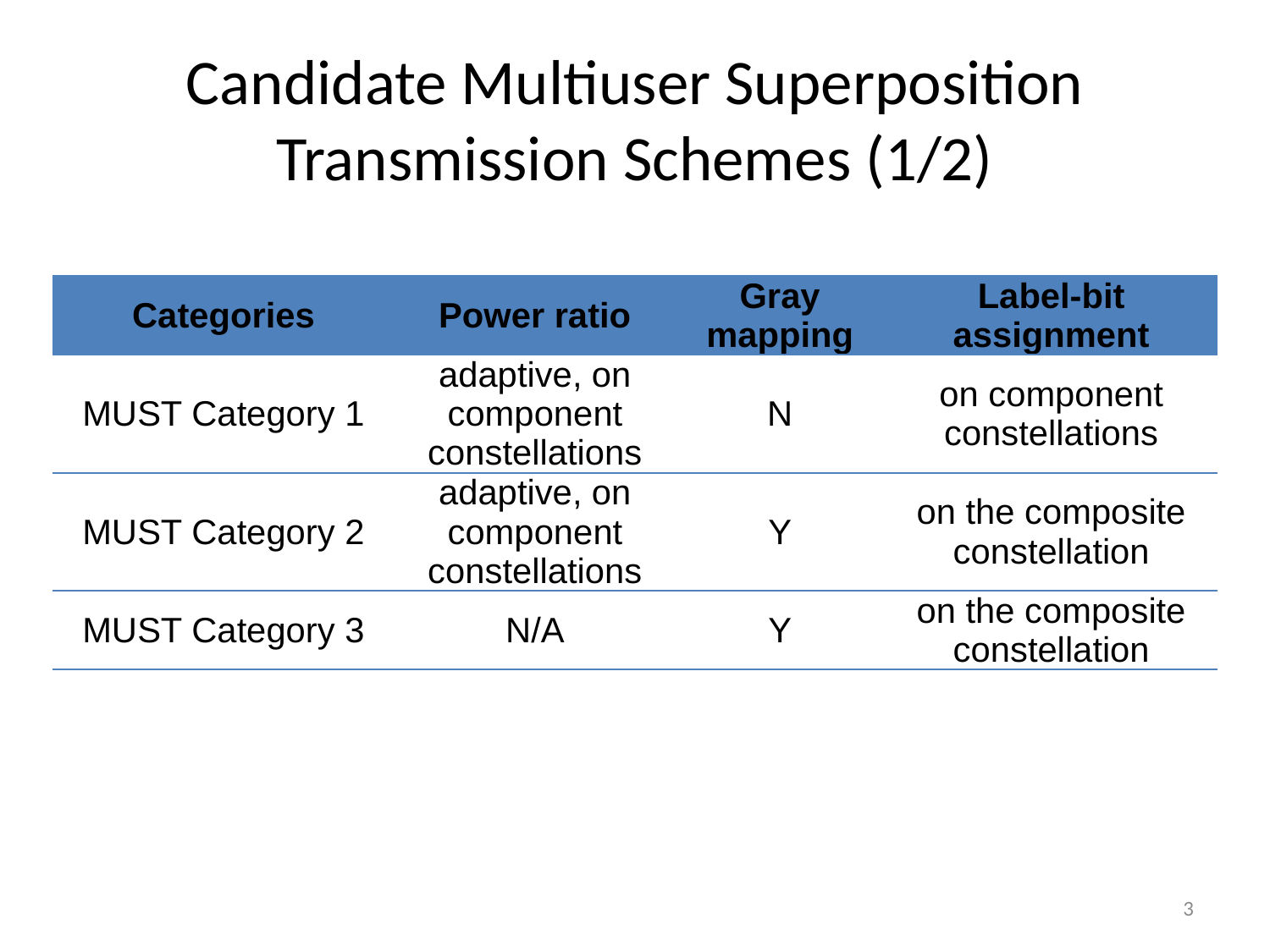

# Candidate Multiuser Superposition Transmission Schemes (1/2)
| Categories | Power ratio | Gray mapping | Label-bit assignment |
| --- | --- | --- | --- |
| MUST Category 1 | adaptive, on component constellations | N | on component constellations |
| MUST Category 2 | adaptive, on component constellations | Y | on the composite constellation |
| MUST Category 3 | N/A | Y | on the composite constellation |
3